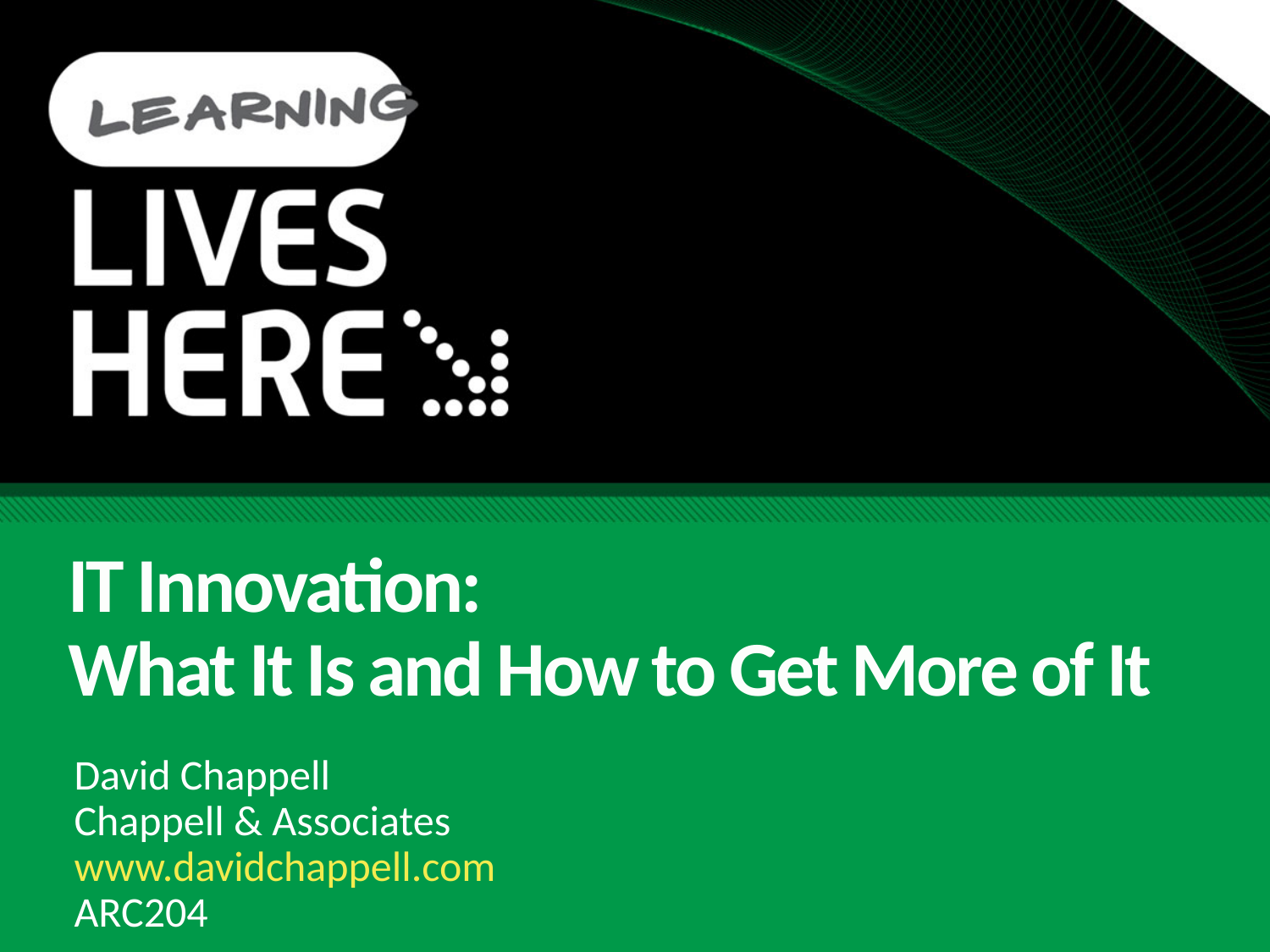

# IT Innovation: What It Is and How to Get More of It
David Chappell
Chappell & Associates
www.davidchappell.com
ARC204